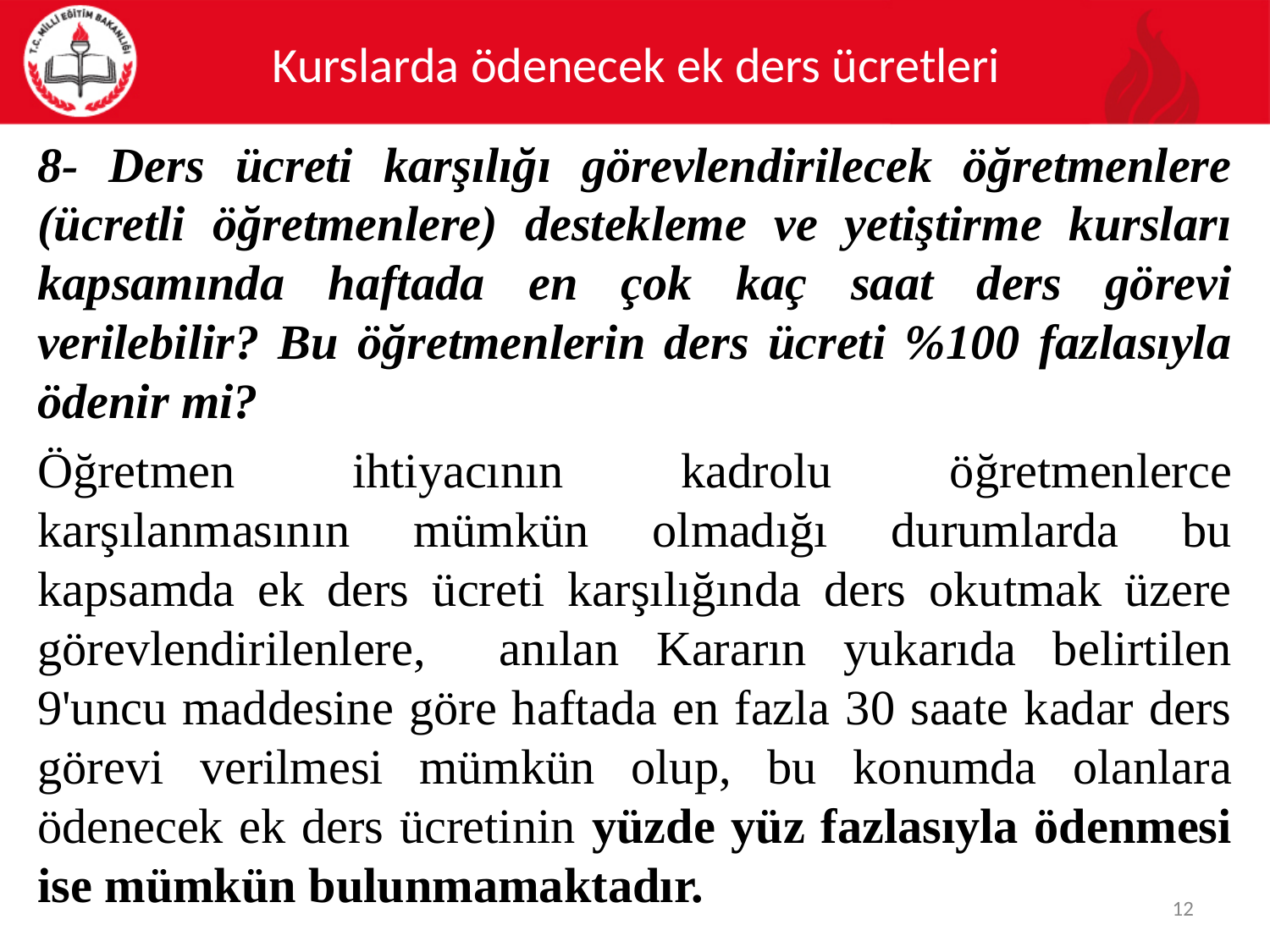

# Kurslarda ödenecek ek ders ücretleri
8- Ders ücreti karşılığı görevlendirilecek öğretmenlere (ücretli öğretmenlere) destekleme ve yetiştirme kursları kapsamında haftada en çok kaç saat ders görevi verilebilir? Bu öğretmenlerin ders ücreti %100 fazlasıyla ödenir mi?
Öğretmen ihtiyacının kadrolu öğretmenlerce karşılanmasının mümkün olmadığı durumlarda bu kapsamda ek ders ücreti karşılığında ders okutmak üzere görevlendirilenlere,  anılan Kararın yukarıda belirtilen 9'uncu maddesine göre haftada en fazla 30 saate kadar ders görevi verilmesi mümkün olup, bu konumda olanlara ödenecek ek ders ücretinin yüzde yüz fazlasıyla ödenmesi ise mümkün bulunmamaktadır.

12